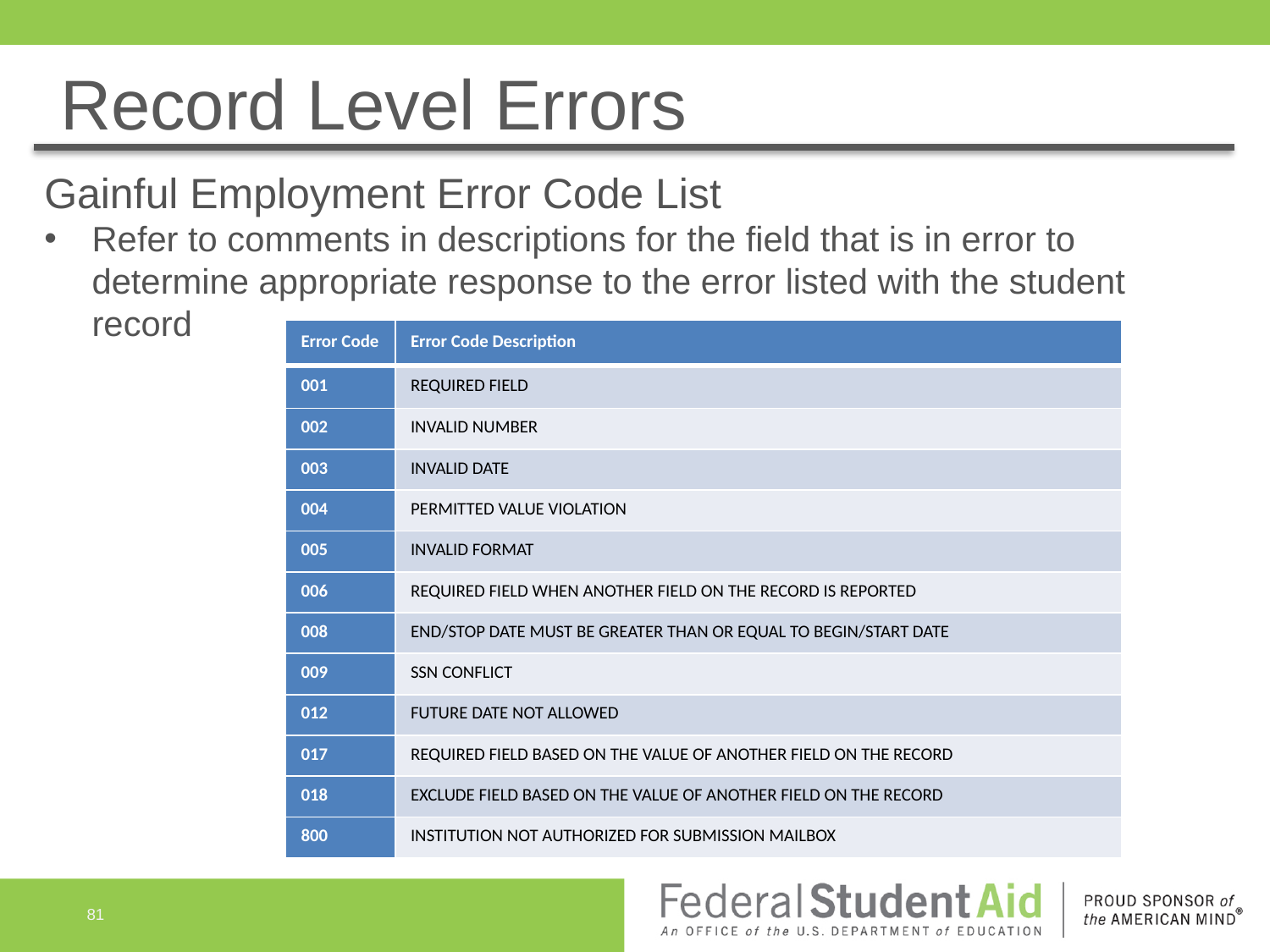

# Record Level Errors
Gainful Employment Error Code List
Refer to comments in descriptions for the field that is in error to determine appropriate response to the error listed with the student record
| Error Code | Error Code Description |
| --- | --- |
| 001 | REQUIRED FIELD |
| 002 | INVALID NUMBER |
| 003 | INVALID DATE |
| 004 | PERMITTED VALUE VIOLATION |
| 005 | INVALID FORMAT |
| 006 | REQUIRED FIELD WHEN ANOTHER FIELD ON THE RECORD IS REPORTED |
| 008 | END/STOP DATE MUST BE GREATER THAN OR EQUAL TO BEGIN/START DATE |
| 009 | SSN CONFLICT |
| 012 | FUTURE DATE NOT ALLOWED |
| 017 | REQUIRED FIELD BASED ON THE VALUE OF ANOTHER FIELD ON THE RECORD |
| 018 | EXCLUDE FIELD BASED ON THE VALUE OF ANOTHER FIELD ON THE RECORD |
| 800 | INSTITUTION NOT AUTHORIZED FOR SUBMISSION MAILBOX |
81